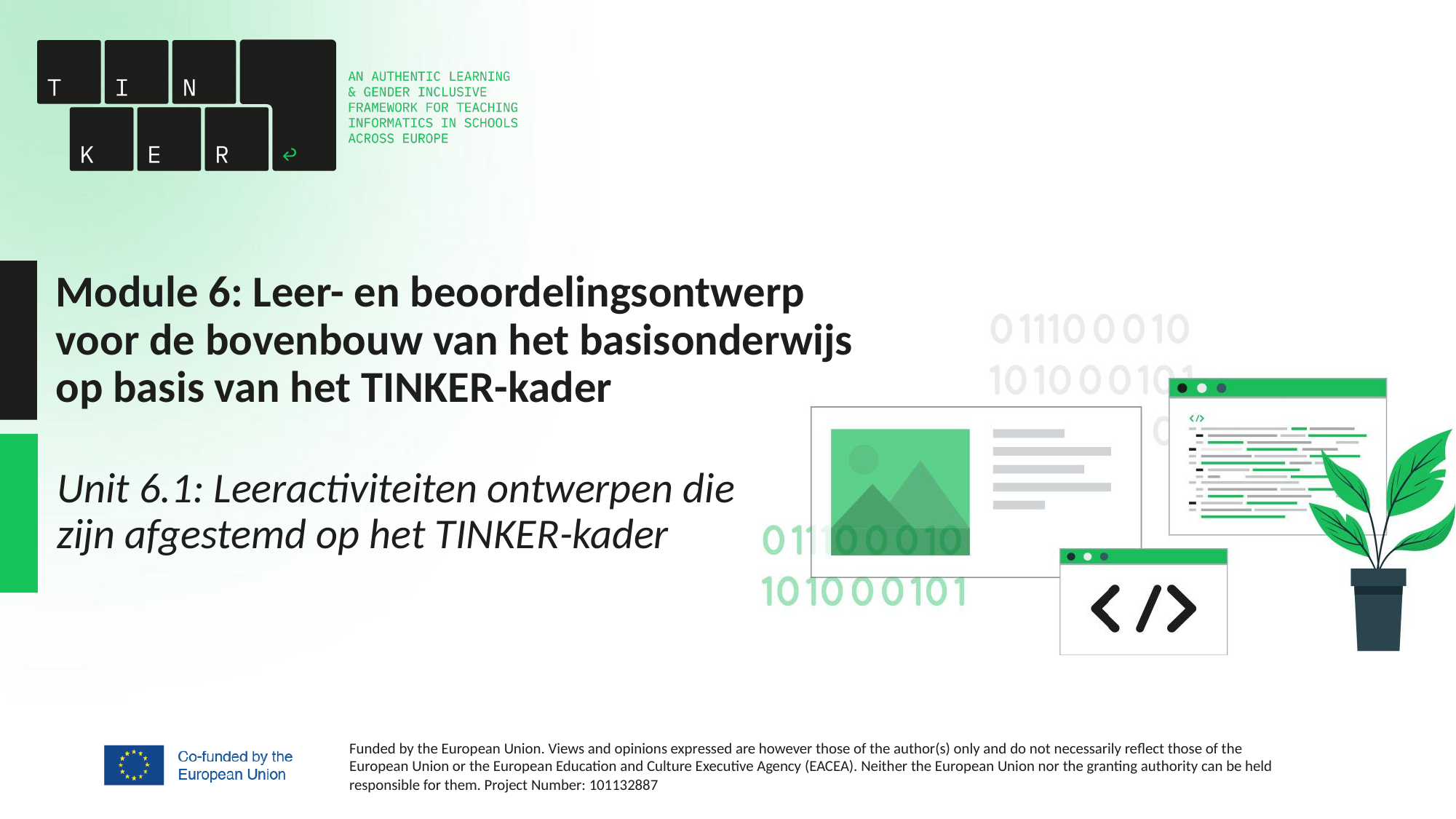

# Module 6: Leer- en beoordelingsontwerp voor de bovenbouw van het basisonderwijs op basis van het TINKER-kader
Unit 6.1: Leeractiviteiten ontwerpen die zijn afgestemd op het TINKER-kader